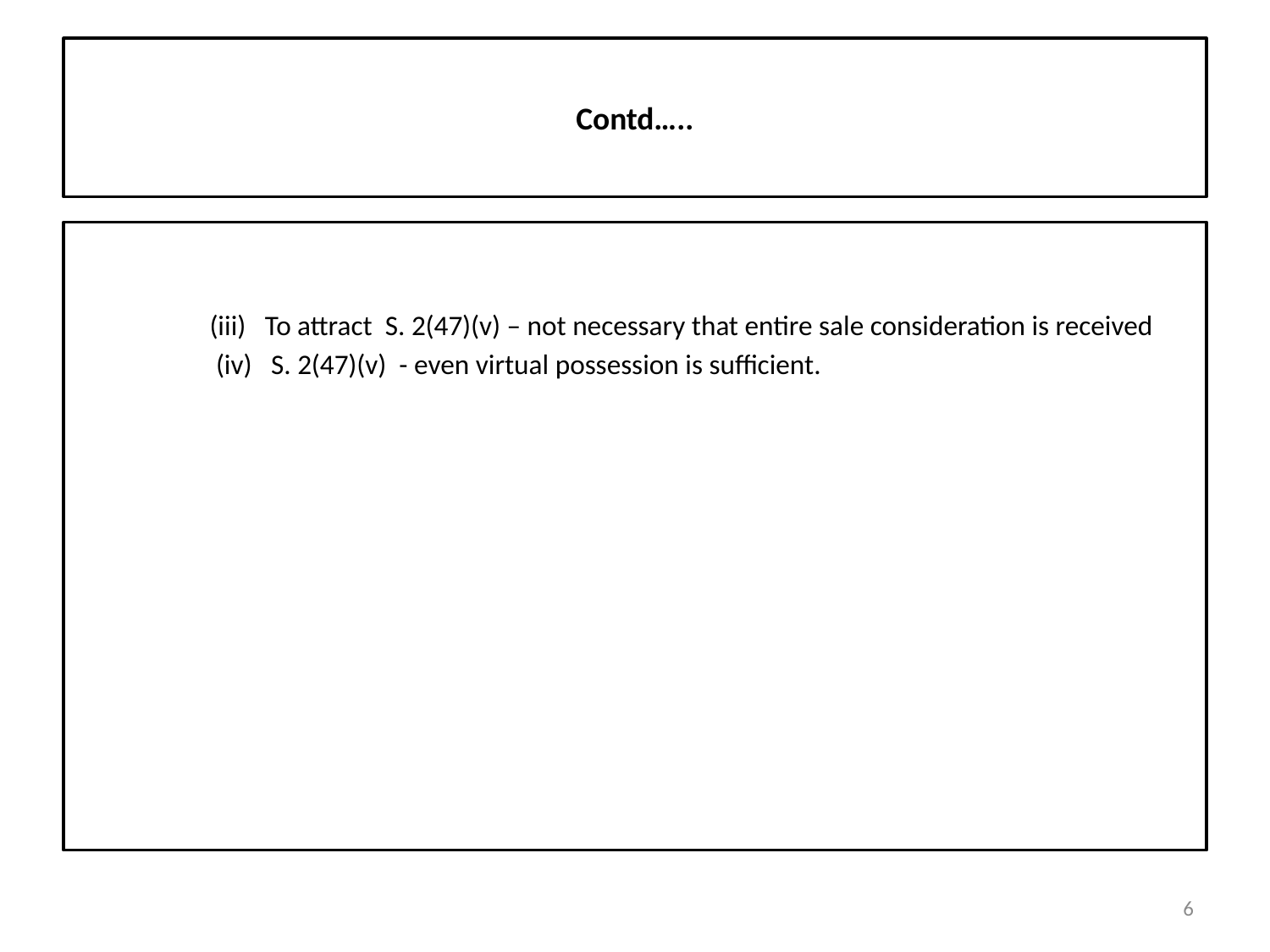

# Contd…..

	 (iii)   To attract  S. 2(47)(v) – not necessary that entire sale consideration is received
                      (iv)   S. 2(47)(v)  - even virtual possession is sufficient.
6